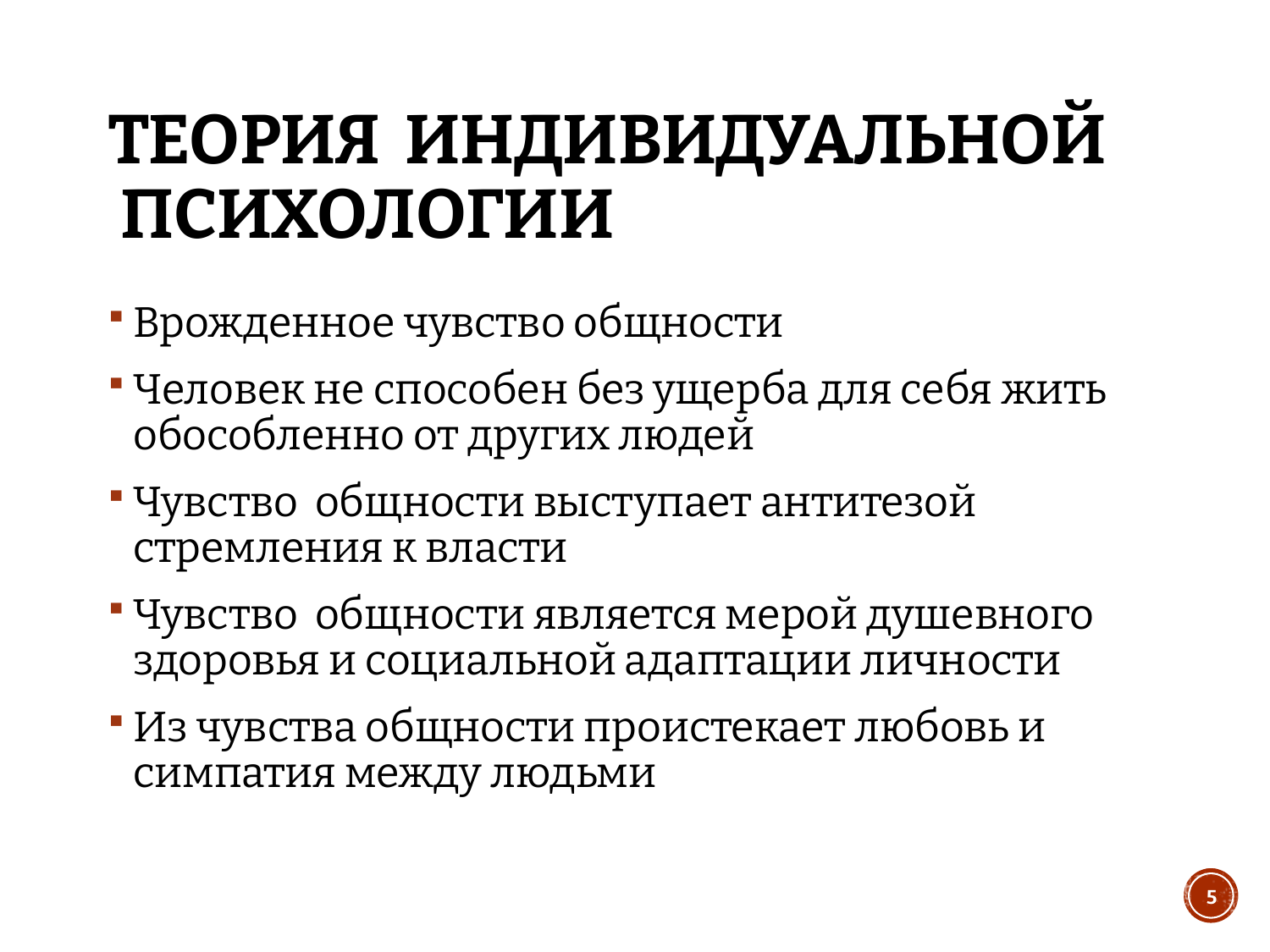

# Теория  индивидуальной психологии
Врожденное чувство общности
Человек не способен без ущерба для себя жить обособленно от других людей
Чувство  общности выступает антитезой стремления к власти
Чувство  общности является мерой душевного здоровья и социальной адаптации личности
Из чувства общности проистекает любовь и симпатия между людьми
5